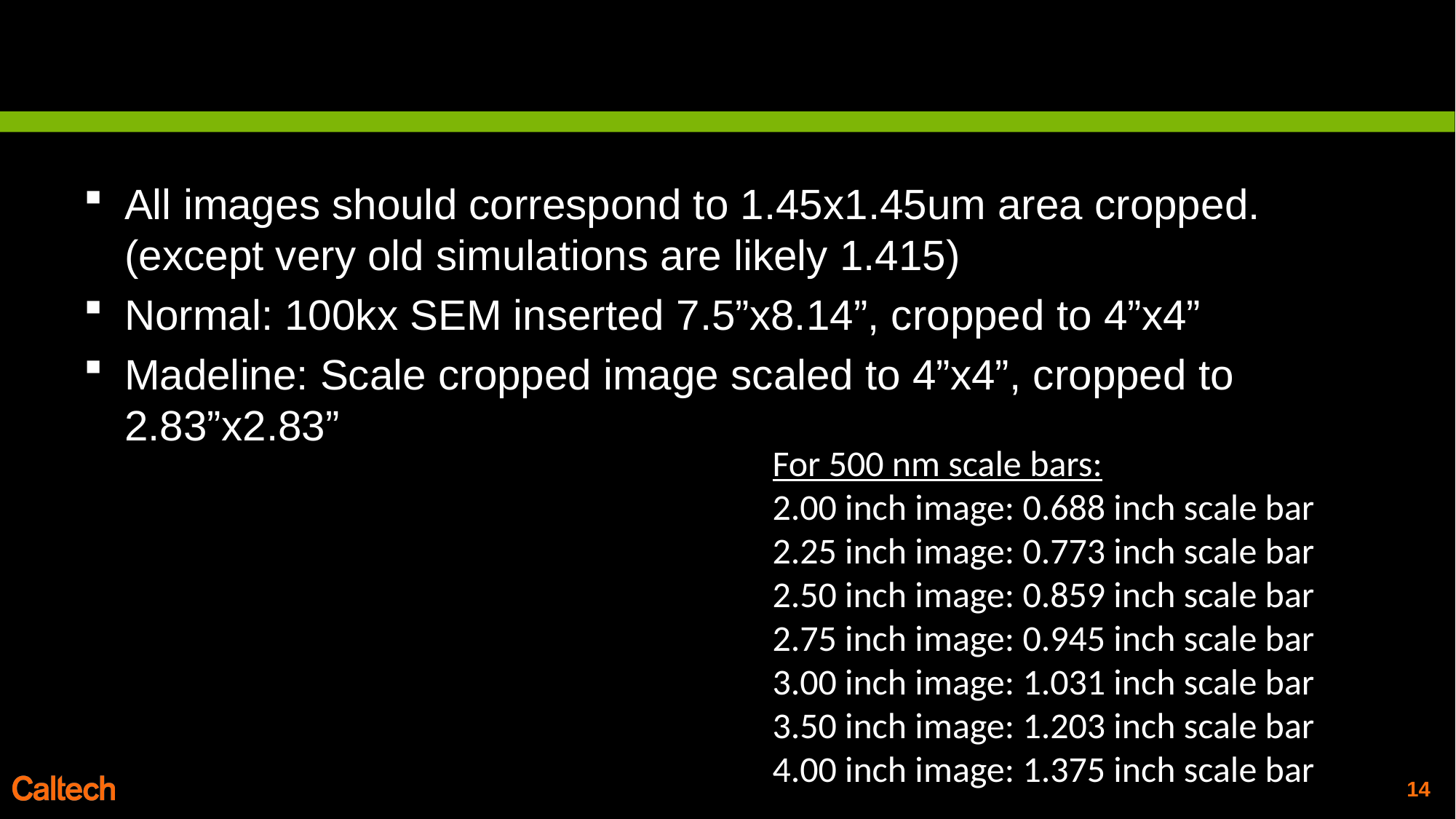

#

All images should correspond to 1.45x1.45um area cropped. (except very old simulations are likely 1.415)
Normal: 100kx SEM inserted 7.5”x8.14”, cropped to 4”x4”
Madeline: Scale cropped image scaled to 4”x4”, cropped to 2.83”x2.83”
For 500 nm scale bars:
2.00 inch image: 0.688 inch scale bar
2.25 inch image: 0.773 inch scale bar
2.50 inch image: 0.859 inch scale bar
2.75 inch image: 0.945 inch scale bar
3.00 inch image: 1.031 inch scale bar
3.50 inch image: 1.203 inch scale bar
4.00 inch image: 1.375 inch scale bar
14